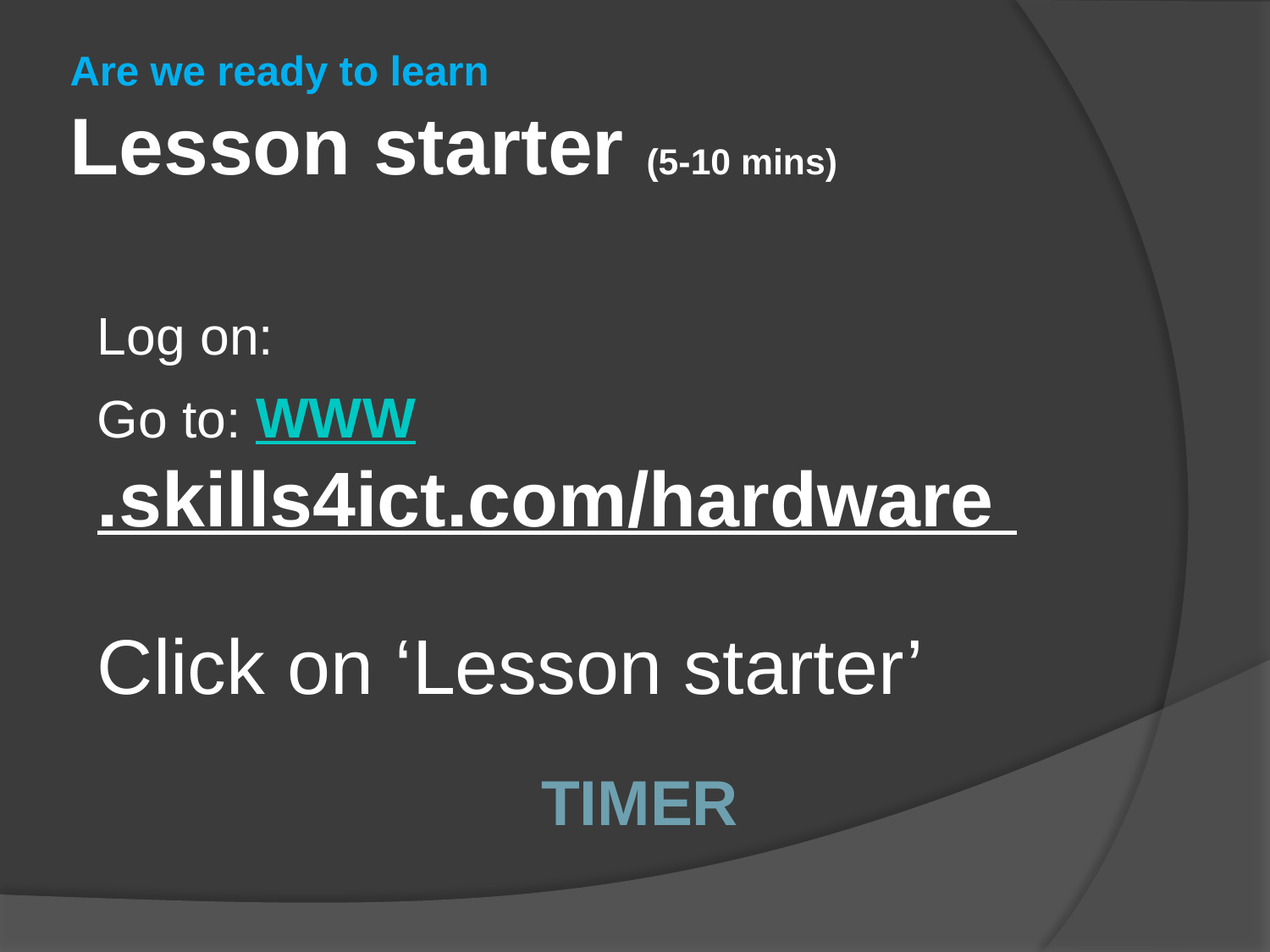

# Are we ready to learn Lesson starter (5-10 mins)

Log on:
Go to: WWW.skills4ict.com/hardware

Click on ‘Lesson starter’
timer